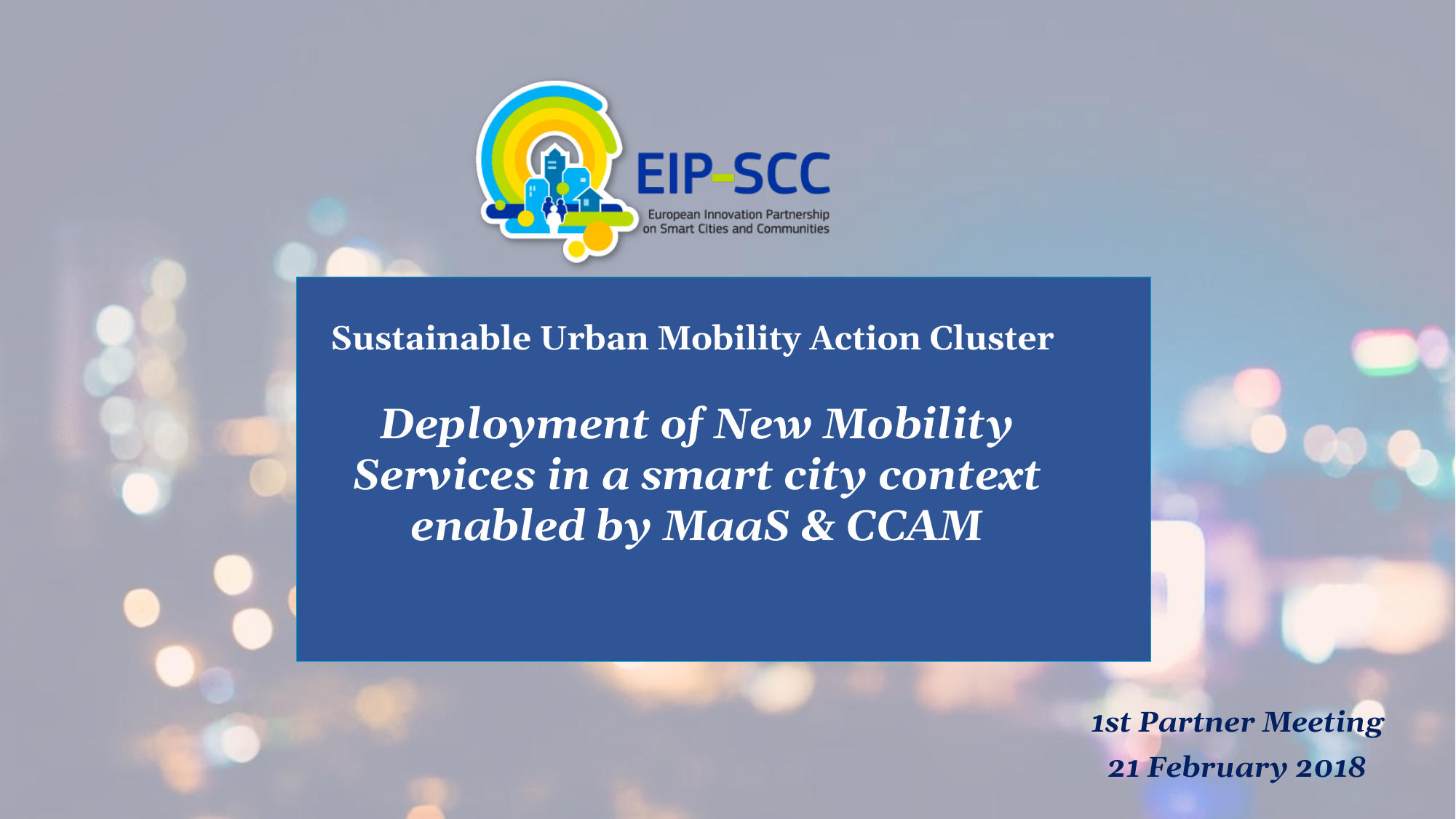

# Sustainable Urban Mobility Action Cluster Deployment of New Mobility Services in a smart city context enabled by MaaS & CCAM
1st Partner Meeting
21 February 2018